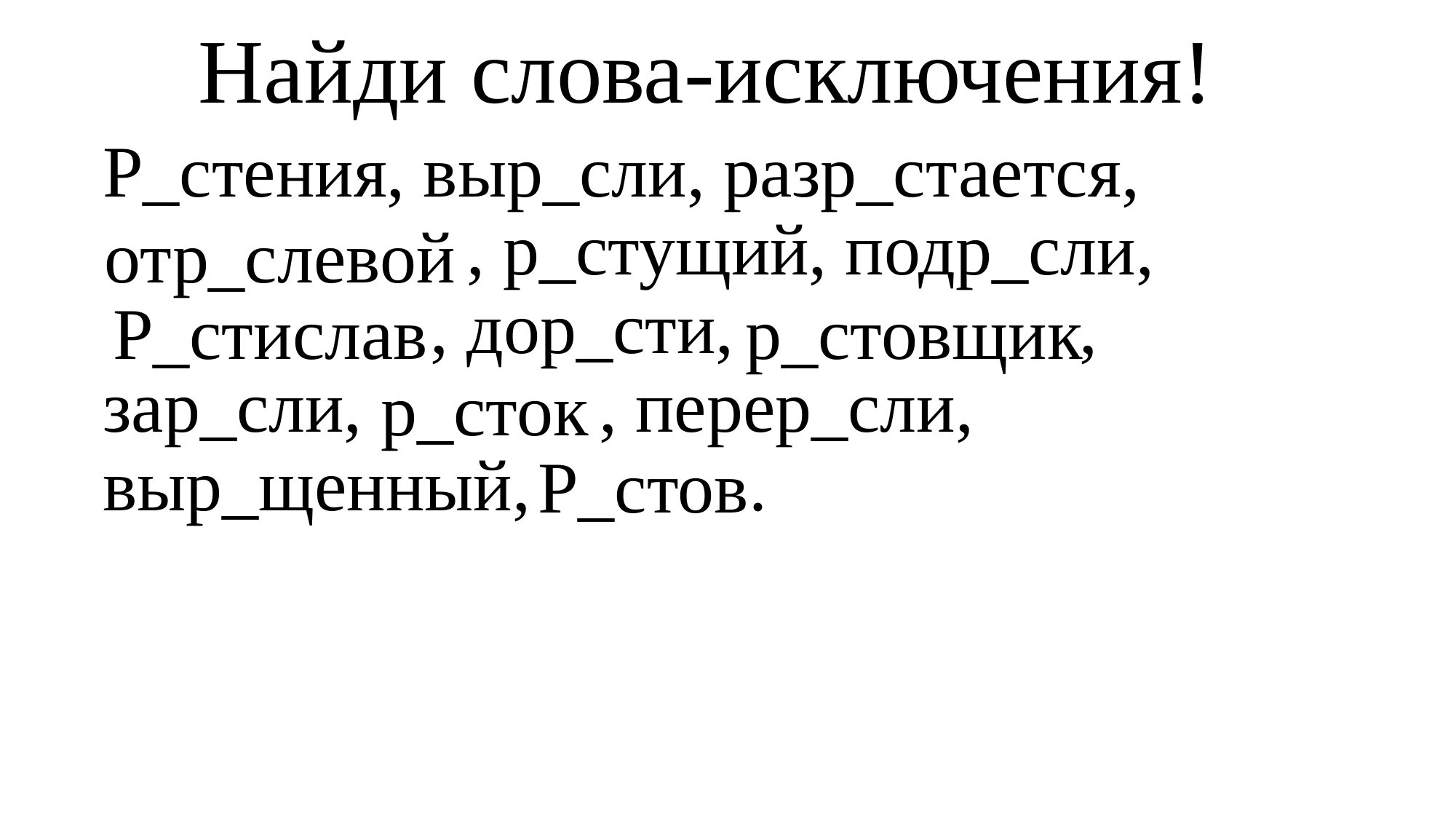

# Найди слова-исключения!
Р_стения, выр_сли, разр_стается, ………..      , р_стущий, подр_сли, ………..    , дор_сти, ………….., зар_сли, ……    , перер_сли, выр_щенный,            .
отр_слевой
р_стовщик
Р_стислав
р_сток
Р_стов